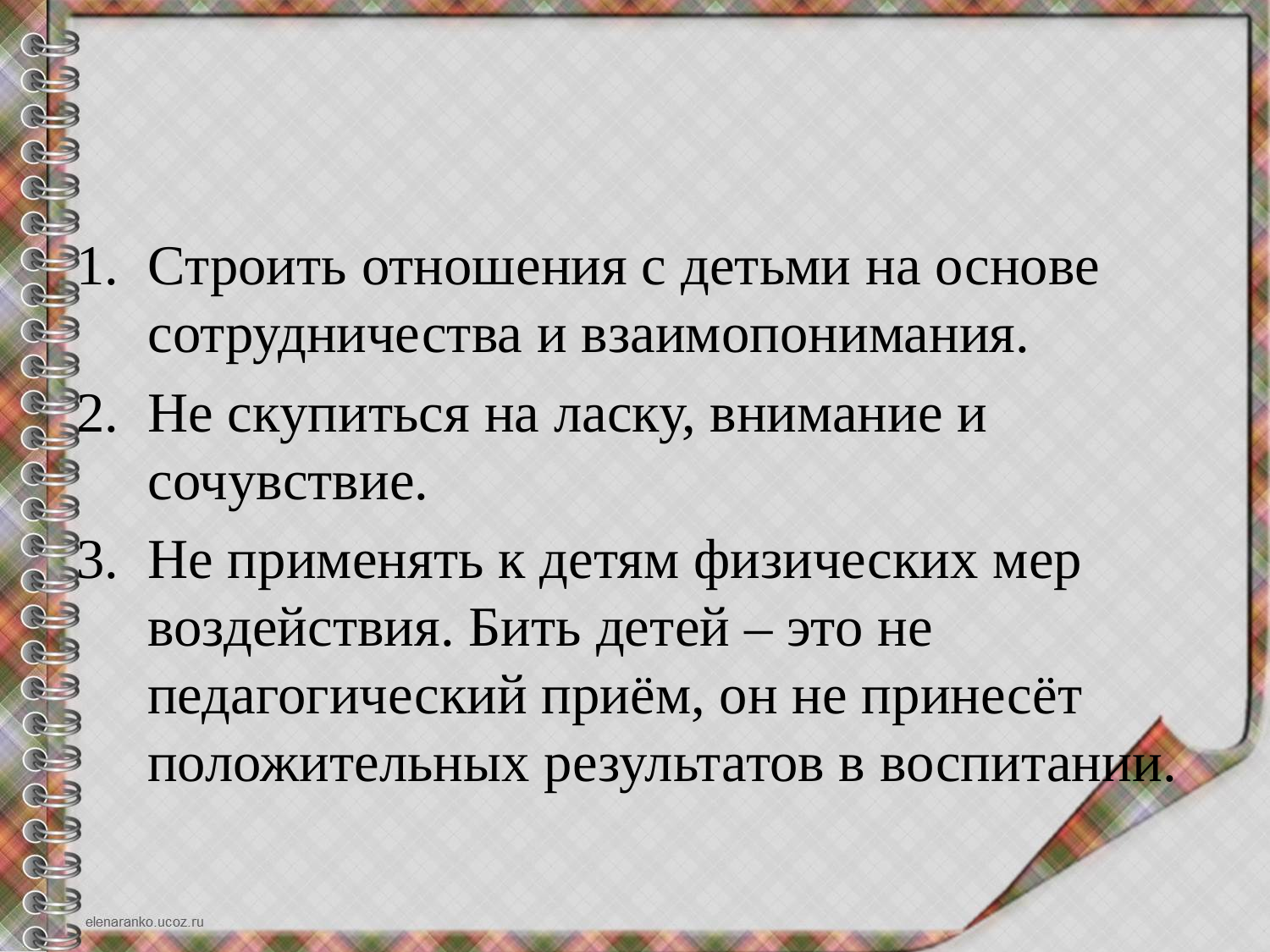

#
Строить отношения с детьми на основе сотрудничества и взаимопонимания.
Не скупиться на ласку, внимание и сочувствие.
Не применять к детям физических мер воздействия. Бить детей – это не педагогический приём, он не принесёт положительных результатов в воспитании.